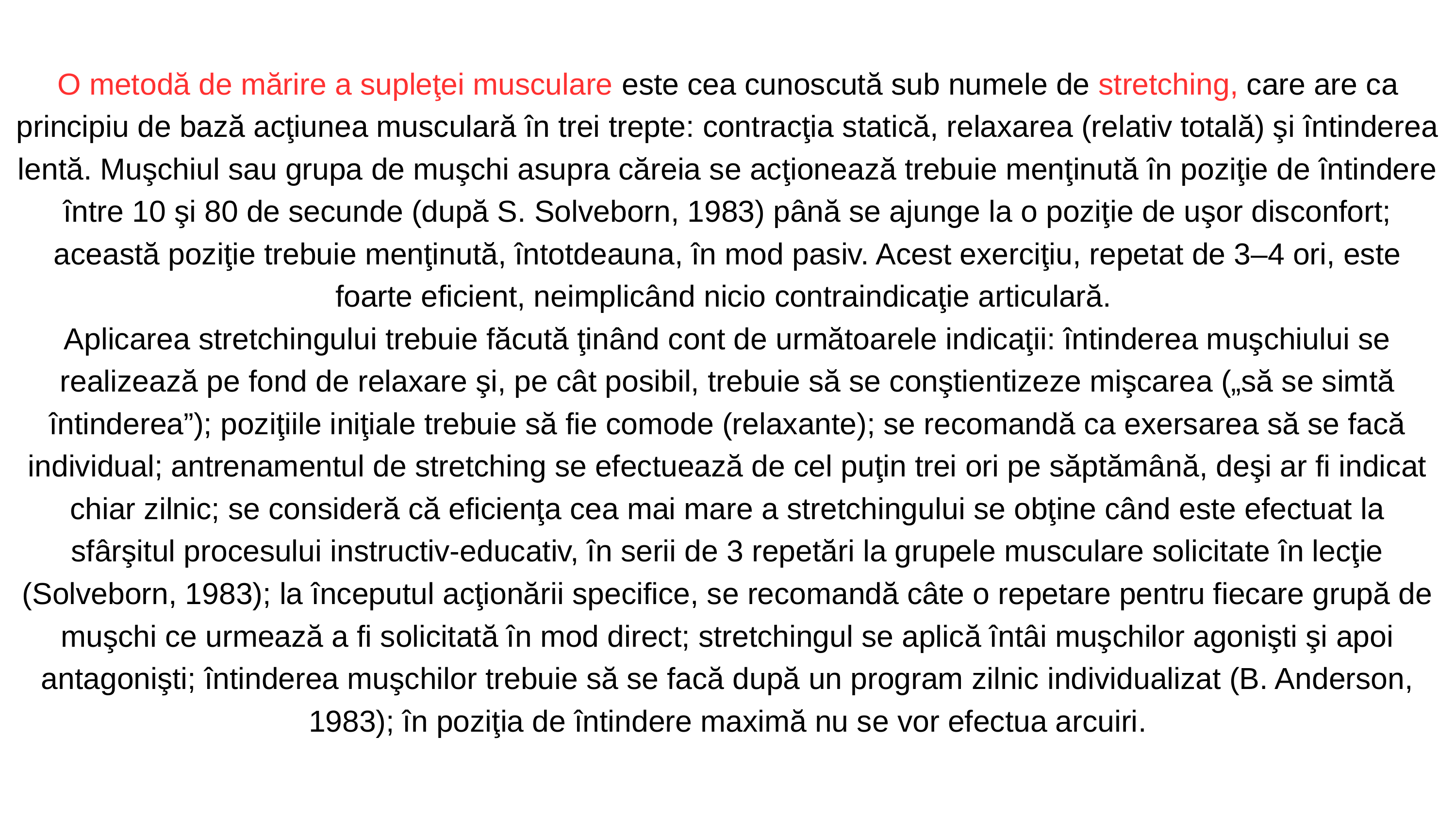

O metodă de mărire a supleţei musculare este cea cunoscută sub numele de stretching, care are ca principiu de bază acţiunea musculară în trei trepte: contracţia statică, relaxarea (relativ totală) şi întinderea lentă. Muşchiul sau grupa de muşchi asupra căreia se acţionează trebuie menţinută în poziţie de întindere între 10 şi 80 de secunde (după S. Solveborn, 1983) până se ajunge la o poziţie de uşor disconfort; această poziţie trebuie menţinută, întotdeauna, în mod pasiv. Acest exerciţiu, repetat de 3–4 ori, este foarte eficient, neimplicând nicio contraindicaţie articulară.
Aplicarea stretchingului trebuie făcută ţinând cont de următoarele indicaţii: întinderea muşchiului se realizează pe fond de relaxare şi, pe cât posibil, trebuie să se conştientizeze mişcarea („să se simtă întinderea”); poziţiile iniţiale trebuie să fie comode (relaxante); se recomandă ca exersarea să se facă individual; antrenamentul de stretching se efectuează de cel puţin trei ori pe săptămână, deşi ar fi indicat chiar zilnic; se consideră că eficienţa cea mai mare a stretchingului se obţine când este efectuat la sfârşitul procesului instructiv-educativ, în serii de 3 repetări la grupele musculare solicitate în lecţie (Solveborn, 1983); la începutul acţionării specifice, se recomandă câte o repetare pentru fiecare grupă de muşchi ce urmează a fi solicitată în mod direct; stretchingul se aplică întâi muşchilor agonişti şi apoi antagonişti; întinderea muşchilor trebuie să se facă după un program zilnic individualizat (B. Anderson, 1983); în poziţia de întindere maximă nu se vor efectua arcuiri.